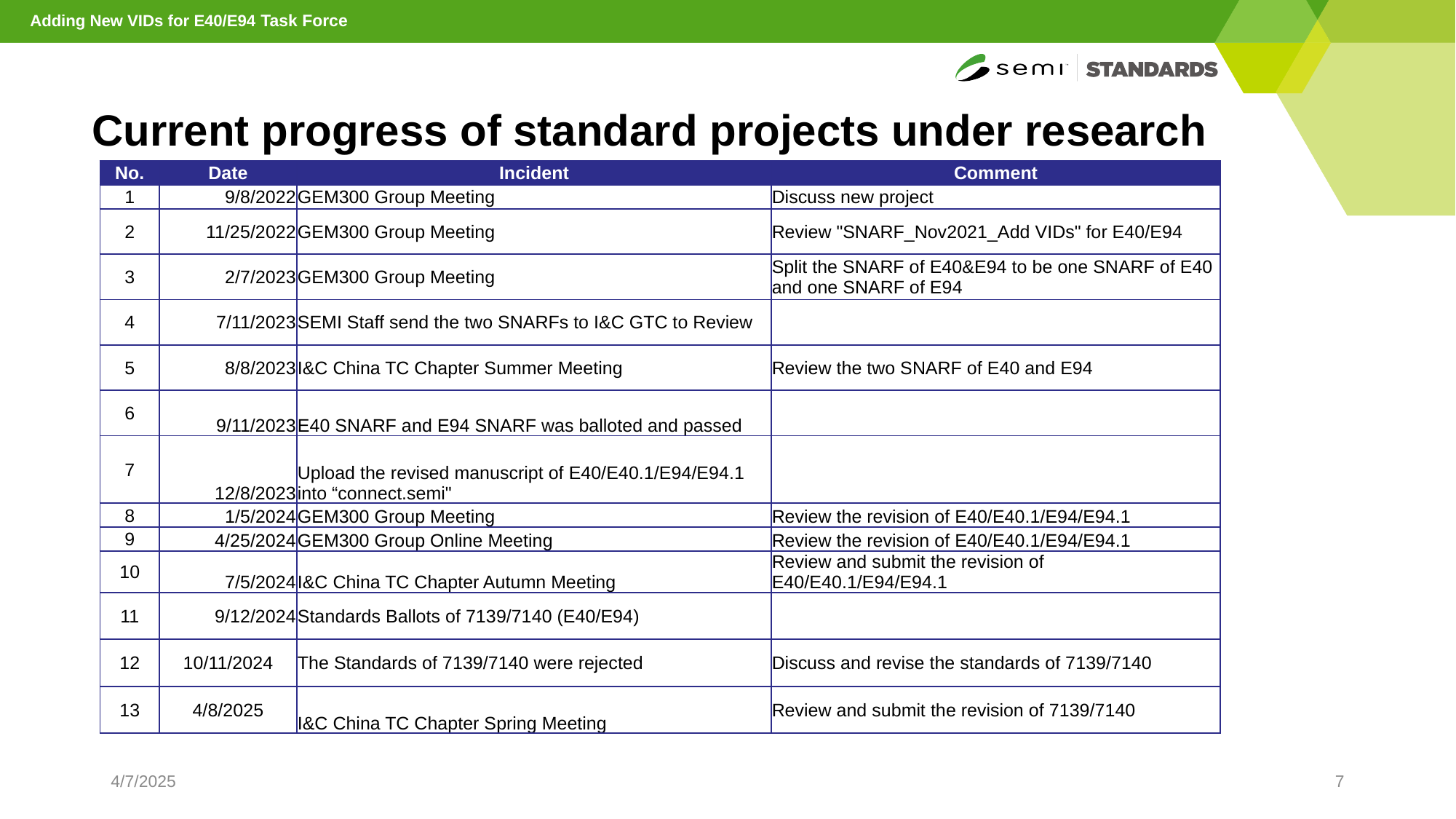

Adding New VIDs for E40/E94 Task Force
# Current progress of standard projects under research
| No. | Date | Incident | Comment |
| --- | --- | --- | --- |
| 1 | 9/8/2022 | GEM300 Group Meeting | Discuss new project |
| 2 | 11/25/2022 | GEM300 Group Meeting | Review "SNARF\_Nov2021\_Add VIDs" for E40/E94 |
| 3 | 2/7/2023 | GEM300 Group Meeting | Split the SNARF of E40&E94 to be one SNARF of E40 and one SNARF of E94 |
| 4 | 7/11/2023 | SEMI Staff send the two SNARFs to I&C GTC to Review |  |
| 5 | 8/8/2023 | I&C China TC Chapter Summer Meeting | Review the two SNARF of E40 and E94 |
| 6 | 9/11/2023 | E40 SNARF and E94 SNARF was balloted and passed |  |
| 7 | 12/8/2023 | Upload the revised manuscript of E40/E40.1/E94/E94.1 into “connect.semi" |  |
| 8 | 1/5/2024 | GEM300 Group Meeting | Review the revision of E40/E40.1/E94/E94.1 |
| 9 | 4/25/2024 | GEM300 Group Online Meeting | Review the revision of E40/E40.1/E94/E94.1 |
| 10 | 7/5/2024 | I&C China TC Chapter Autumn Meeting | Review and submit the revision of E40/E40.1/E94/E94.1 |
| 11 | 9/12/2024 | Standards Ballots of 7139/7140 (E40/E94) |  |
| 12 | 10/11/2024 | The Standards of 7139/7140 were rejected | Discuss and revise the standards of 7139/7140 |
| 13 | 4/8/2025 | I&C China TC Chapter Spring Meeting | Review and submit the revision of 7139/7140 |
4/7/2025
7